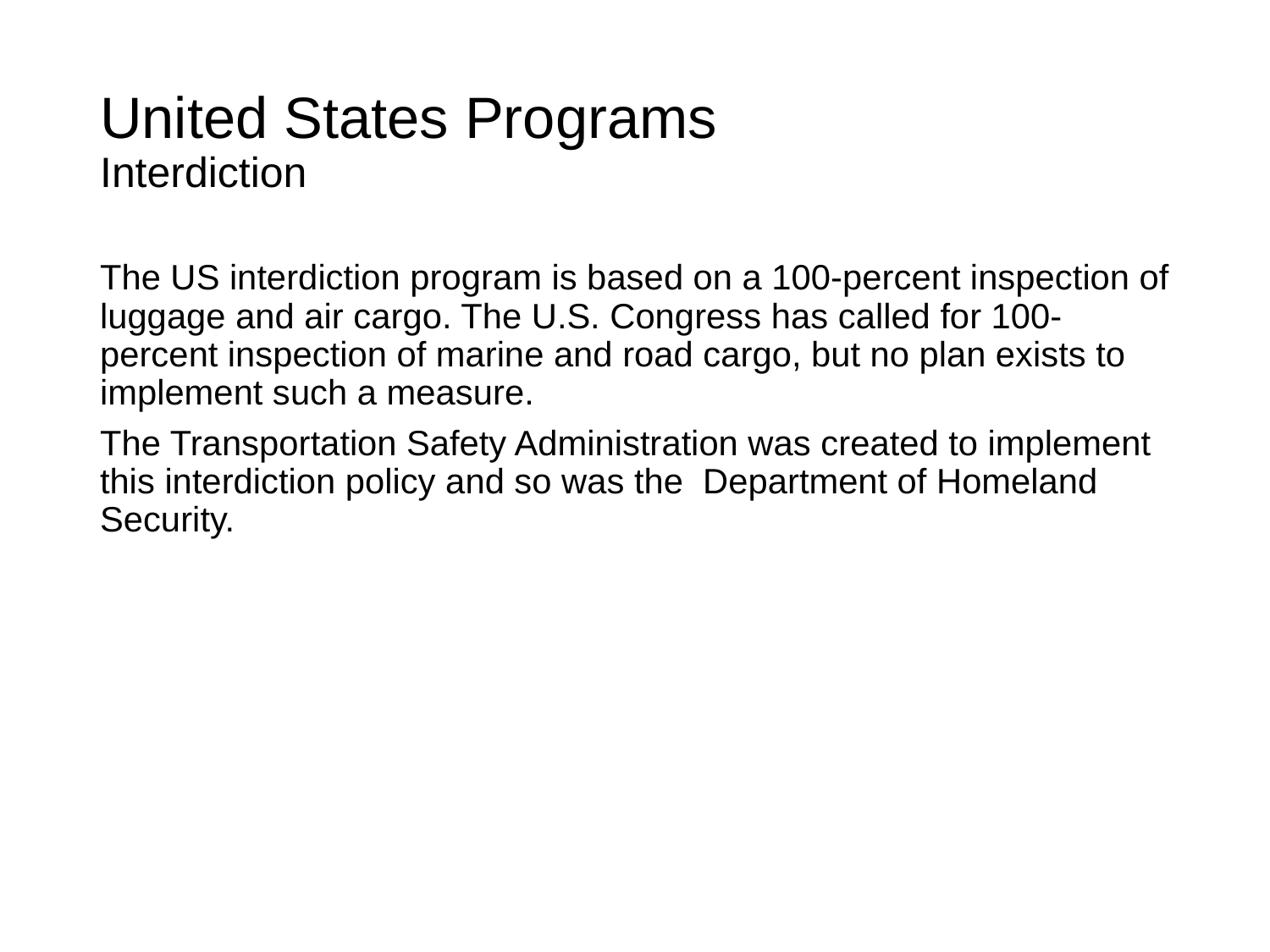

# United States Programs Interdiction
The US interdiction program is based on a 100-percent inspection of luggage and air cargo. The U.S. Congress has called for 100-percent inspection of marine and road cargo, but no plan exists to implement such a measure.
The Transportation Safety Administration was created to implement this interdiction policy and so was the  Department of Homeland Security.